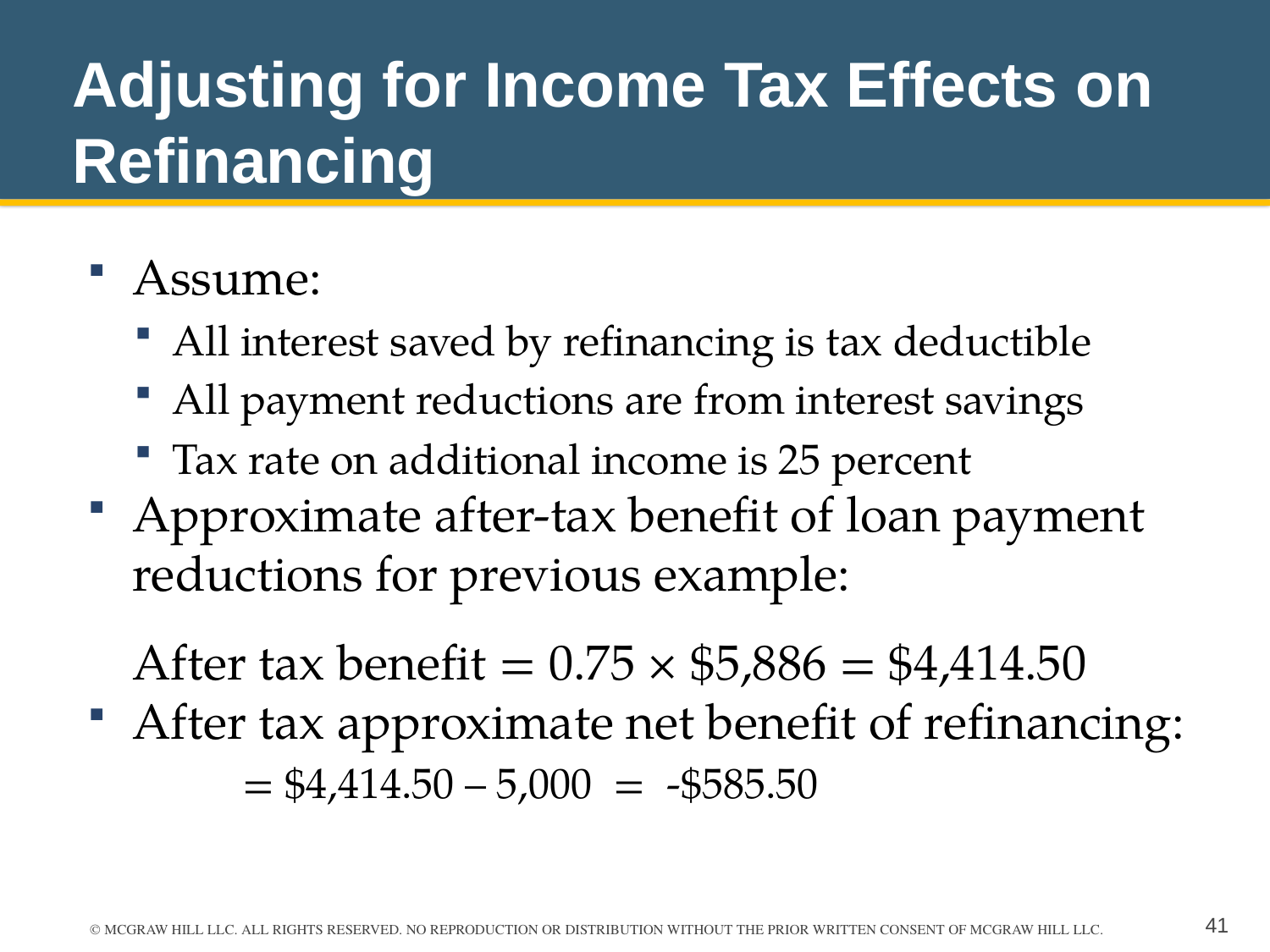

# Adjusting for Income Tax Effects on Refinancing
Assume:
All interest saved by refinancing is tax deductible
All payment reductions are from interest savings
Tax rate on additional income is 25 percent
Approximate after-tax benefit of loan payment reductions for previous example:
	After tax benefit = 0.75 × $5,886 = $4,414.50
After tax approximate net benefit of refinancing:
	         = $4,414.50 – 5,000  =  -$585.50

© MCGRAW HILL LLC. ALL RIGHTS RESERVED. NO REPRODUCTION OR DISTRIBUTION WITHOUT THE PRIOR WRITTEN CONSENT OF MCGRAW HILL LLC.
41